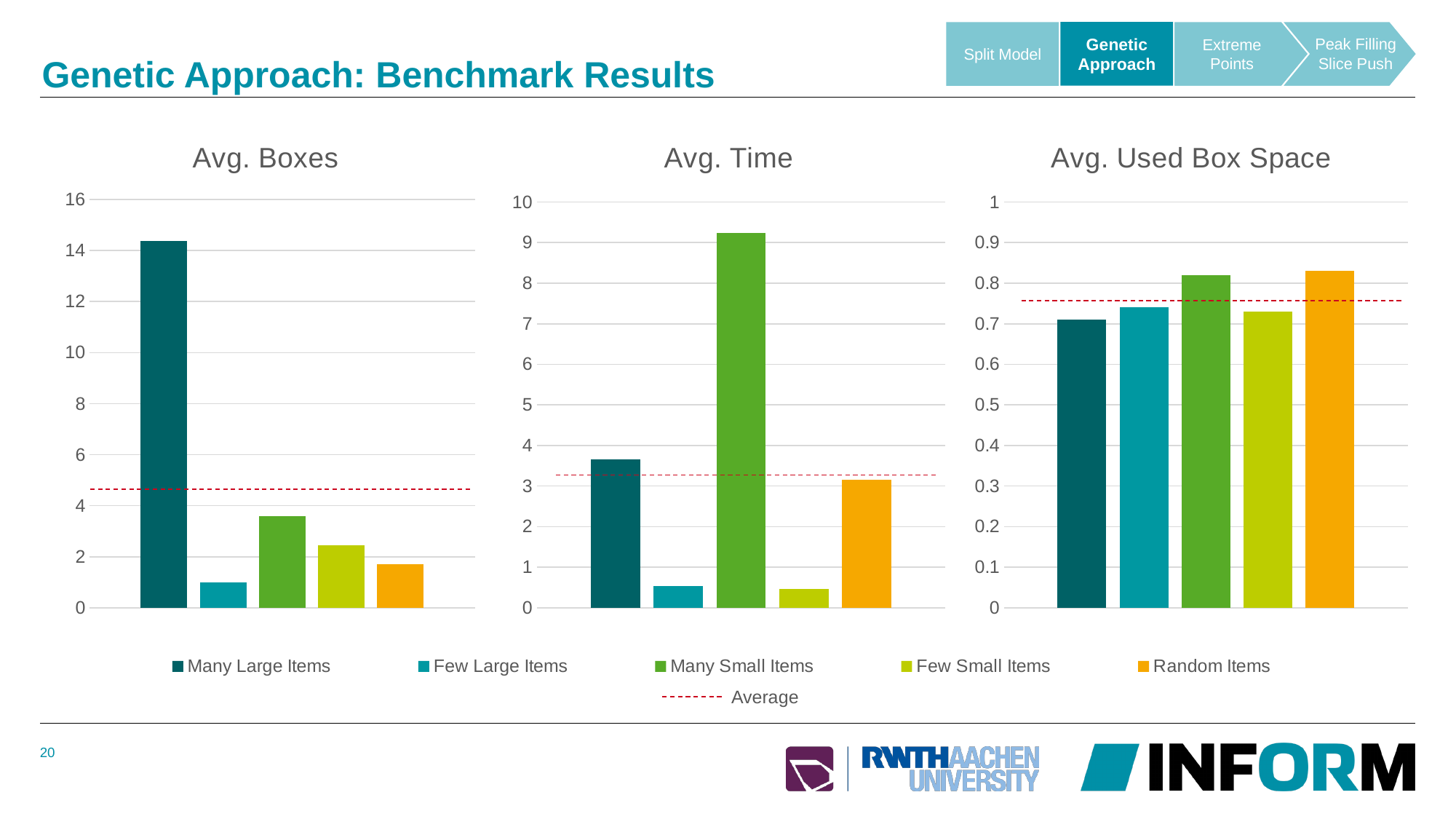

Genetic Approach
Split Model
Peak Filling Slice Push
Extreme Points
# Genetic Approach: Benchmark Results

### Chart: Avg. Boxes

| Category | Set 1 | #REF! | Set 2 | Set 3 | Set 4 |
|---|---|---|---|---|---|
| Avg. Boxes | 14.38 | 1.0 | 3.58 | 2.46 | 1.71 |

### Chart: Avg. Time

| Category | Set 1 | Set 2 | Set 3 | Set 4 | Set 5 |
|---|---|---|---|---|---|
| Avg. Time | 3.66 | 0.54 | 9.24 | 0.47 | 3.16 |

### Chart: Avg. Used Box Space

| Category | Set 1 | Set 2 | Set 3 | Set 4 | Set 5 |
|---|---|---|---|---|---|
| Avg. Volume Ratio | 0.71 | 0.74 | 0.82 | 0.73 | 0.83 |

### Chart

| Category | Many Large Items | Few Large Items | Many Small Items | Few Small Items | Random Items |
|---|---|---|---|---|---|
|  | None | None | None | None | None |
|  | None | None | None | None | None |
|  | None | None | None | None | None |
|  | None | None | None | None | None |
Average